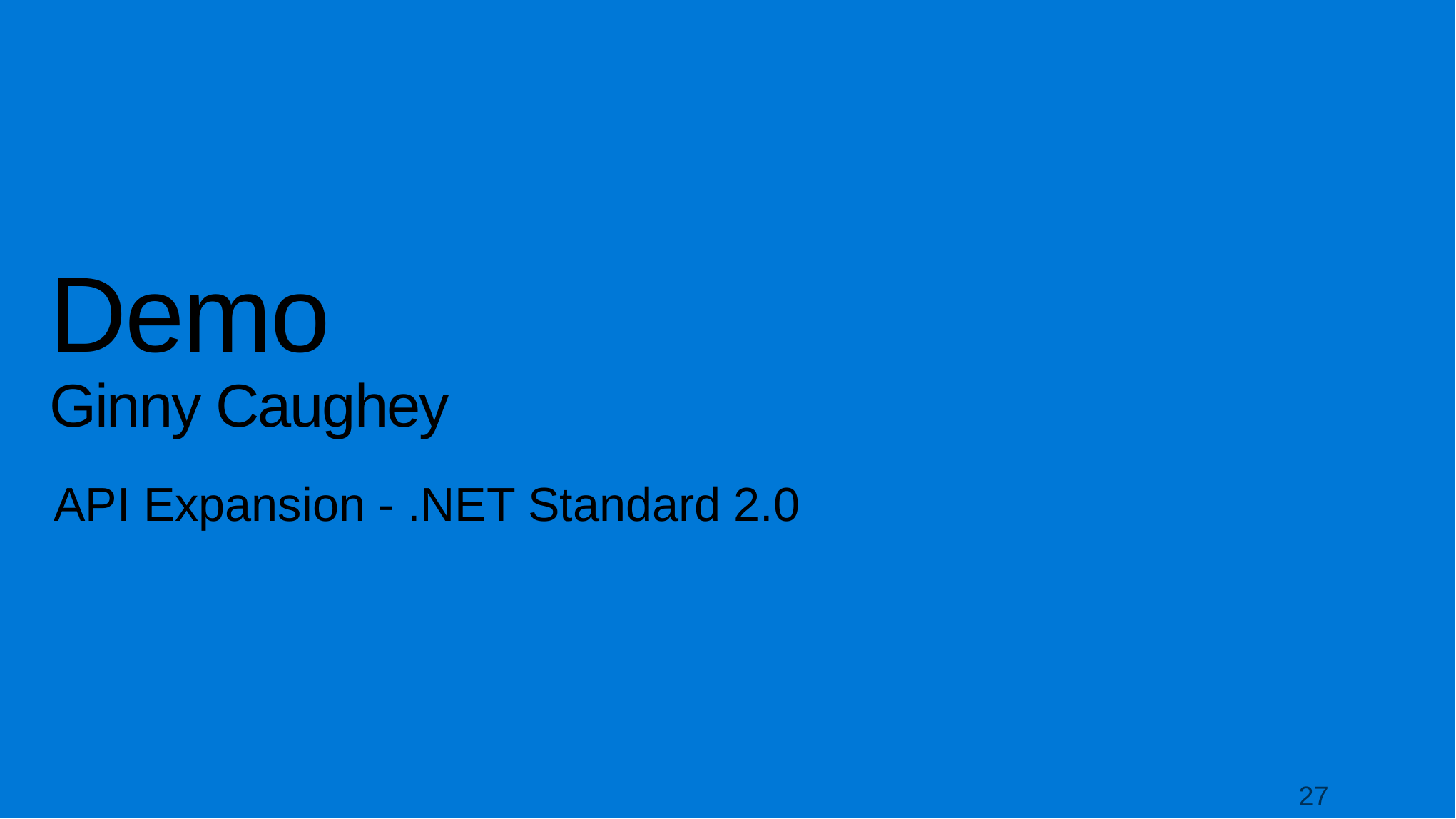

# Demo Ginny Caughey
API Expansion - .NET Standard 2.0

27